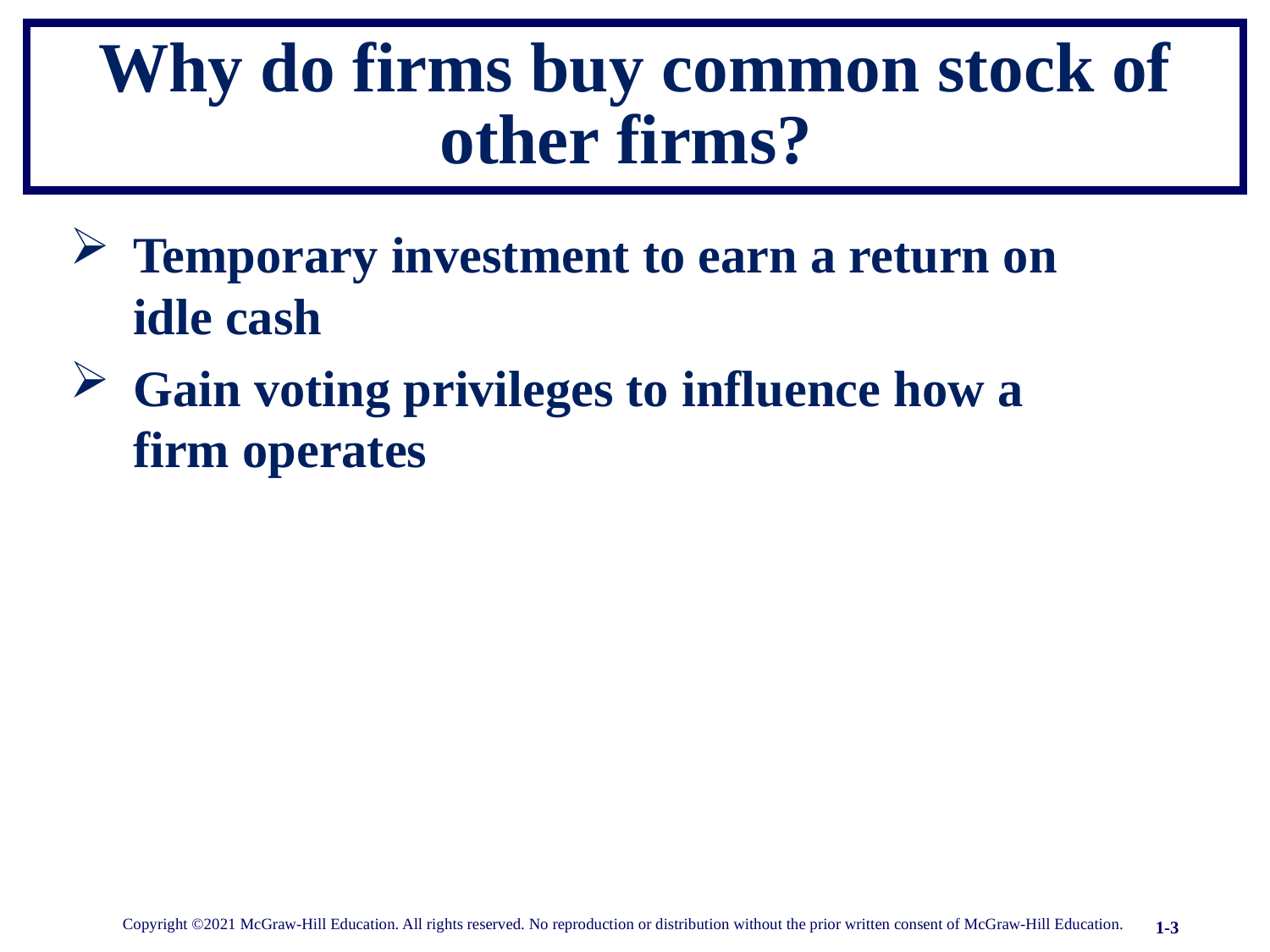

# Why do firms buy common stock of other firms?
Temporary investment to earn a return on idle cash
Gain voting privileges to influence how a firm operates
Copyright ©2021 McGraw-Hill Education. All rights reserved. No reproduction or distribution without the prior written consent of McGraw-Hill Education.
1-3